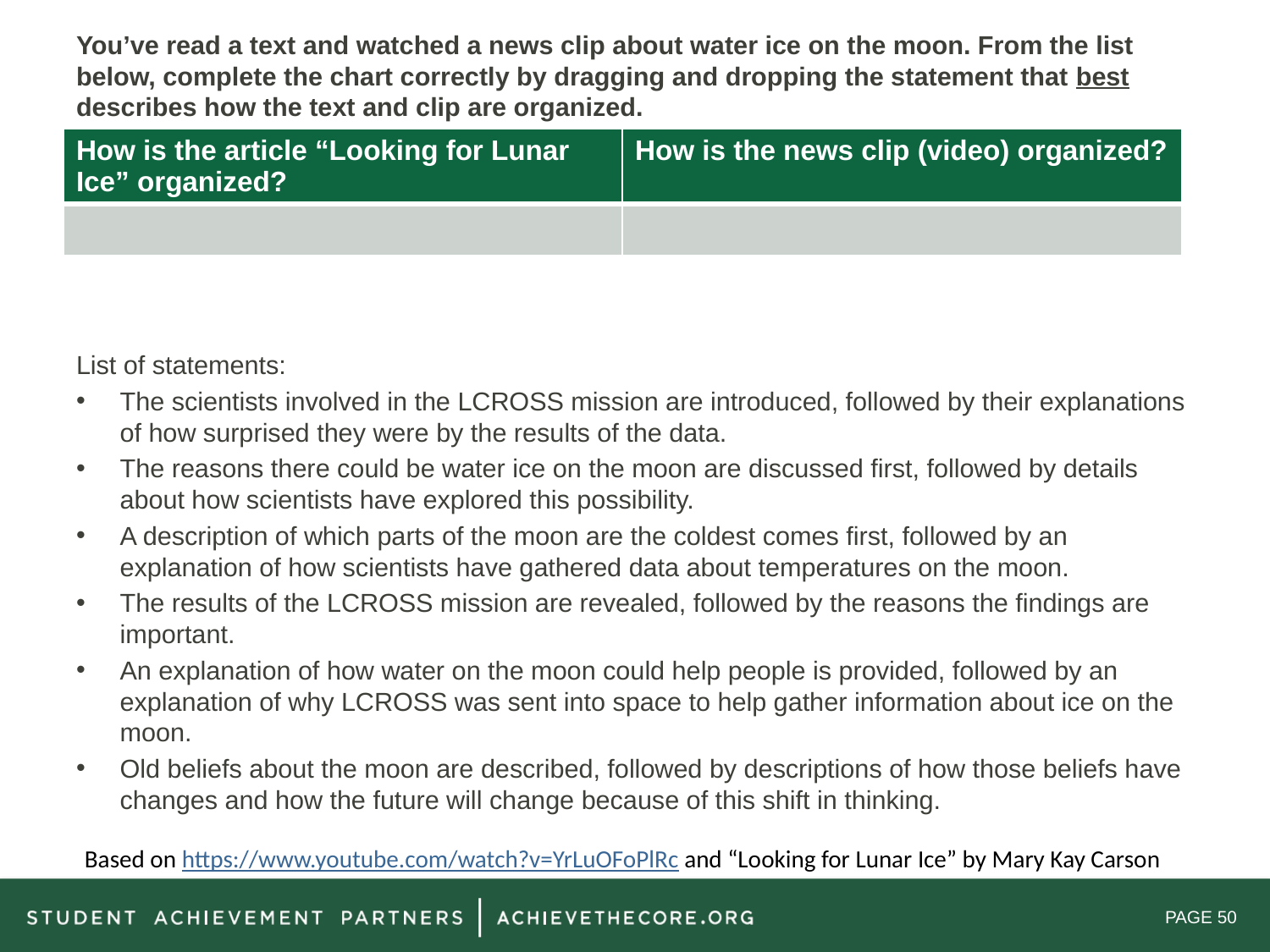

You’ve read a text and watched a news clip about water ice on the moon. From the list below, complete the chart correctly by dragging and dropping the statement that best describes how the text and clip are organized.

List of statements:
The scientists involved in the LCROSS mission are introduced, followed by their explanations of how surprised they were by the results of the data.
The reasons there could be water ice on the moon are discussed first, followed by details about how scientists have explored this possibility.
A description of which parts of the moon are the coldest comes first, followed by an explanation of how scientists have gathered data about temperatures on the moon.
The results of the LCROSS mission are revealed, followed by the reasons the findings are important.
An explanation of how water on the moon could help people is provided, followed by an explanation of why LCROSS was sent into space to help gather information about ice on the moon.
Old beliefs about the moon are described, followed by descriptions of how those beliefs have changes and how the future will change because of this shift in thinking.
| How is the article “Looking for Lunar Ice” organized? | How is the news clip (video) organized? |
| --- | --- |
|  |  |
Based on https://www.youtube.com/watch?v=YrLuOFoPlRc and “Looking for Lunar Ice” by Mary Kay Carson